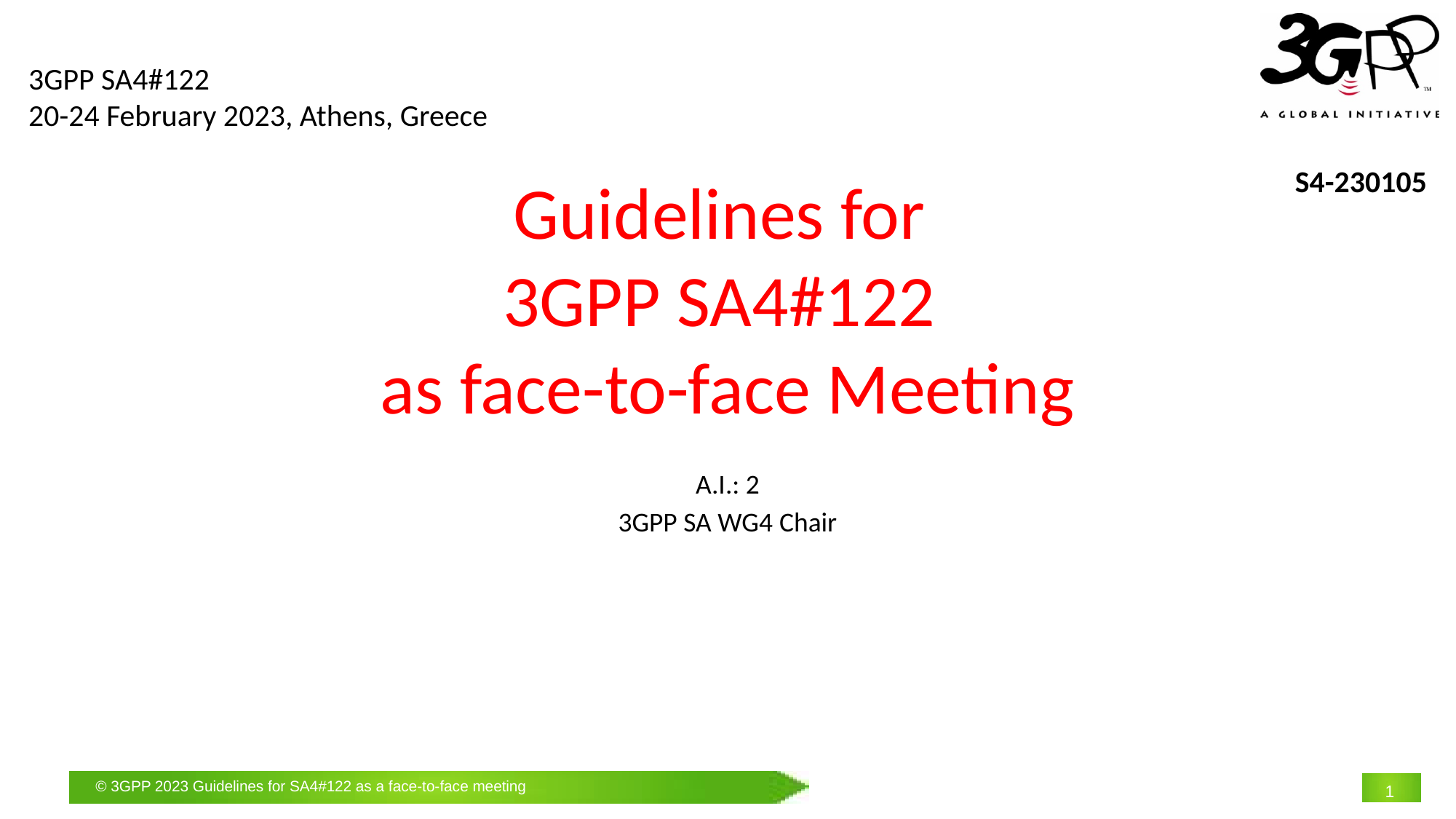

3GPP SA4#122
20-24 February 2023, Athens, Greece
S4-230105
# Guidelines for 3GPP SA4#122 as face-to-face Meeting
A.I.: 2
3GPP SA WG4 Chair
1